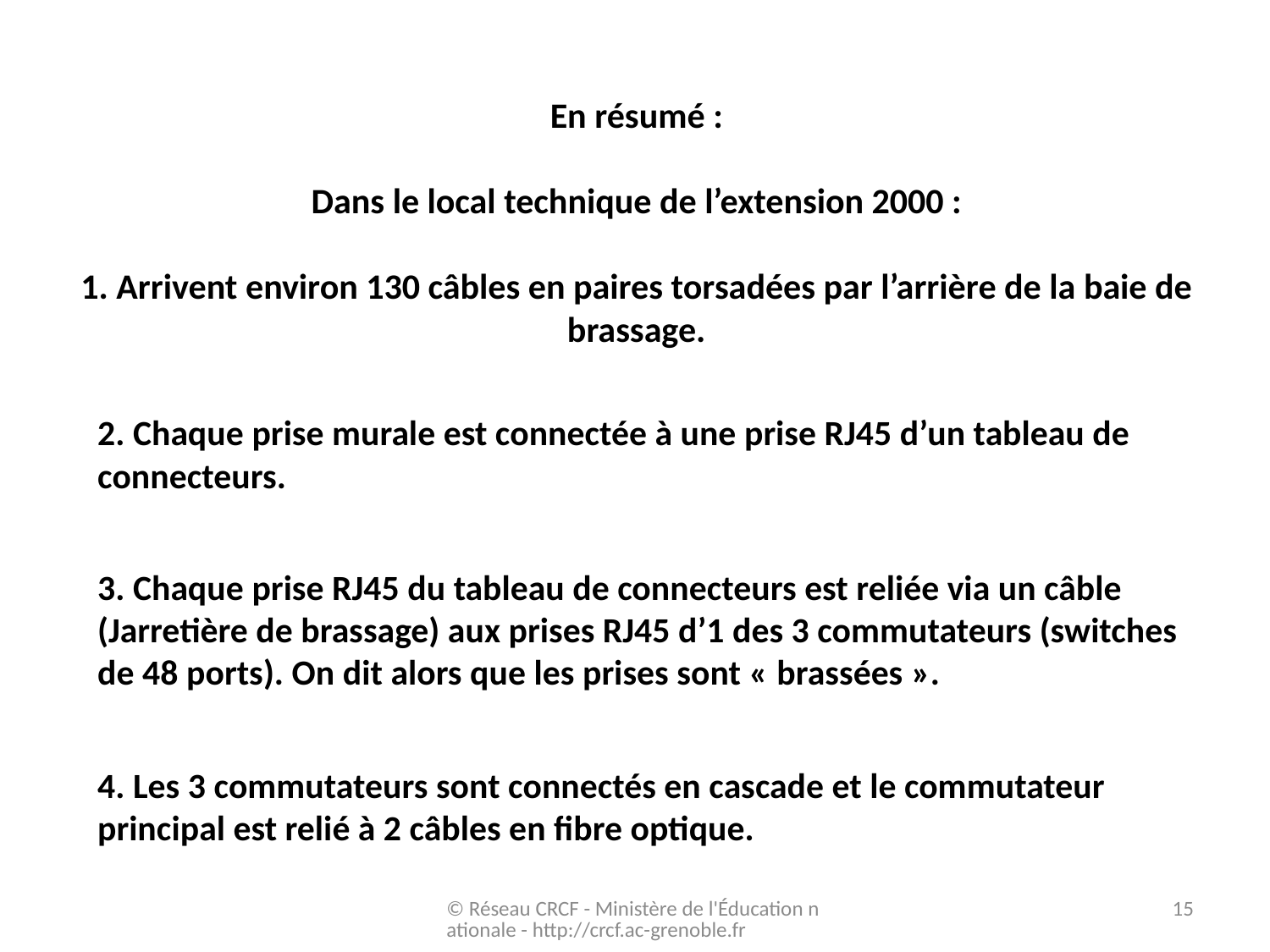

# En résumé : Dans le local technique de l’extension 2000 : 1. Arrivent environ 130 câbles en paires torsadées par l’arrière de la baie de brassage.
2. Chaque prise murale est connectée à une prise RJ45 d’un tableau de connecteurs.
3. Chaque prise RJ45 du tableau de connecteurs est reliée via un câble (Jarretière de brassage) aux prises RJ45 d’1 des 3 commutateurs (switches de 48 ports). On dit alors que les prises sont « brassées ».
4. Les 3 commutateurs sont connectés en cascade et le commutateur principal est relié à 2 câbles en fibre optique.
© Réseau CRCF - Ministère de l'Éducation nationale - http://crcf.ac-grenoble.fr
15